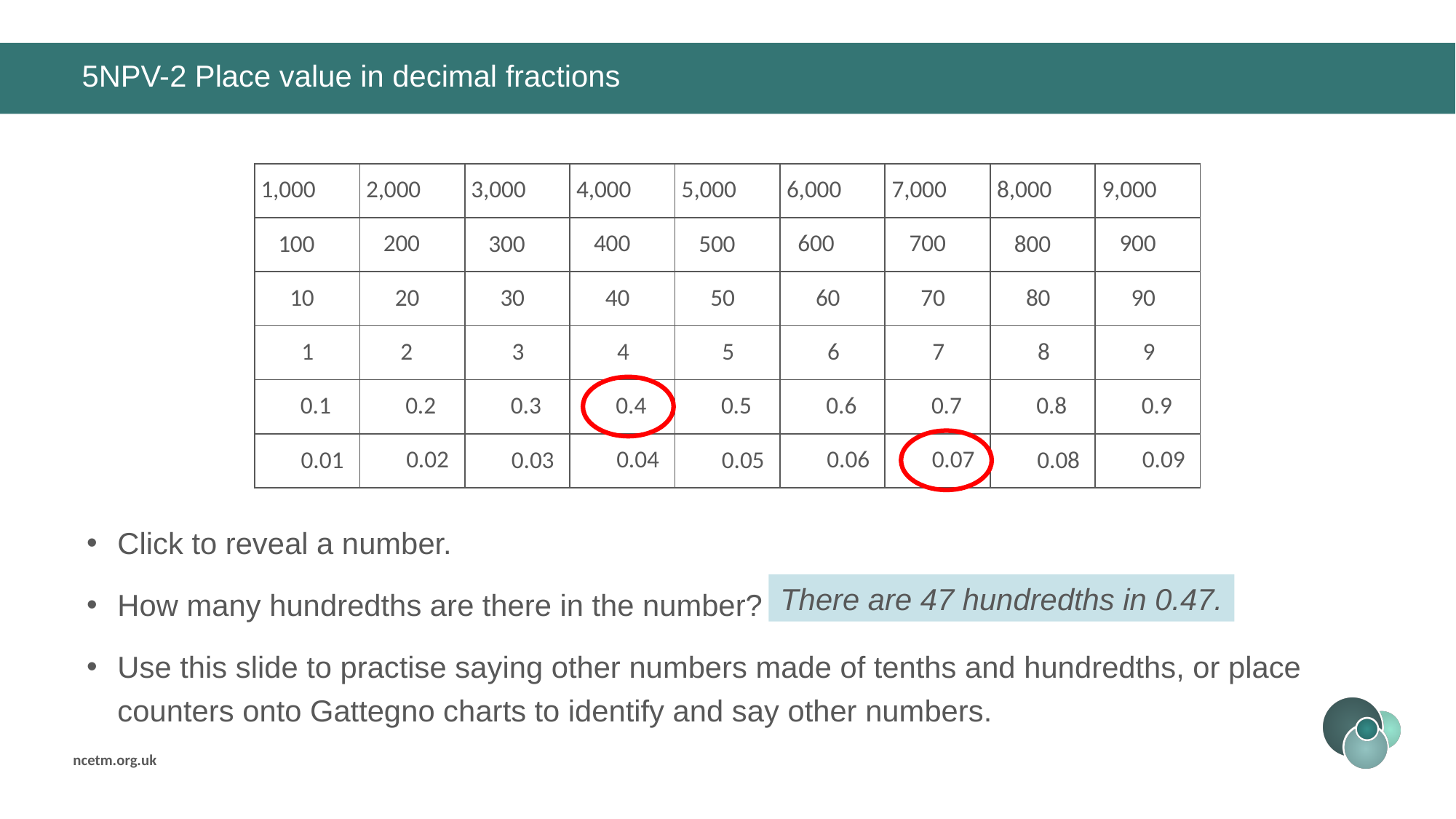

# 5NPV-2 Place value in decimal fractions
|  |  |  |  |  |  |  |  |  |
| --- | --- | --- | --- | --- | --- | --- | --- | --- |
|  |  |  |  |  |  |  |  |  |
|  |  |  |  |  |  |  |  |  |
|  |  |  |  |  |  |  |  |  |
|  |  |  |  |  |  |  |  |  |
|  |  |  |  |  |  |  |  |  |
2,000
   200
     20
      2
      0.2
      0.02
4,000
   400
     40
       4
      0.4
      0.04
6,000
  600
     60
       6
      0.6
      0.06
7,000
   700
     70
       7
      0.7
      0.07
9,000
   900
     90
       9
      0.9
      0.09
1,000
   100
     10
       1
      0.1
      0.01
3,000
   300
     30
       3
      0.3
      0.03
5,000
   500
     50
       5
      0.5
      0.05
8,000
   800
     80
       8
      0.8
      0.08

Click to reveal a number.
How many hundredths are there in the number?
Use this slide to practise saying other numbers made of tenths and hundredths, or place counters onto Gattegno charts to identify and say other numbers.
There are 47 hundredths in 0.47.